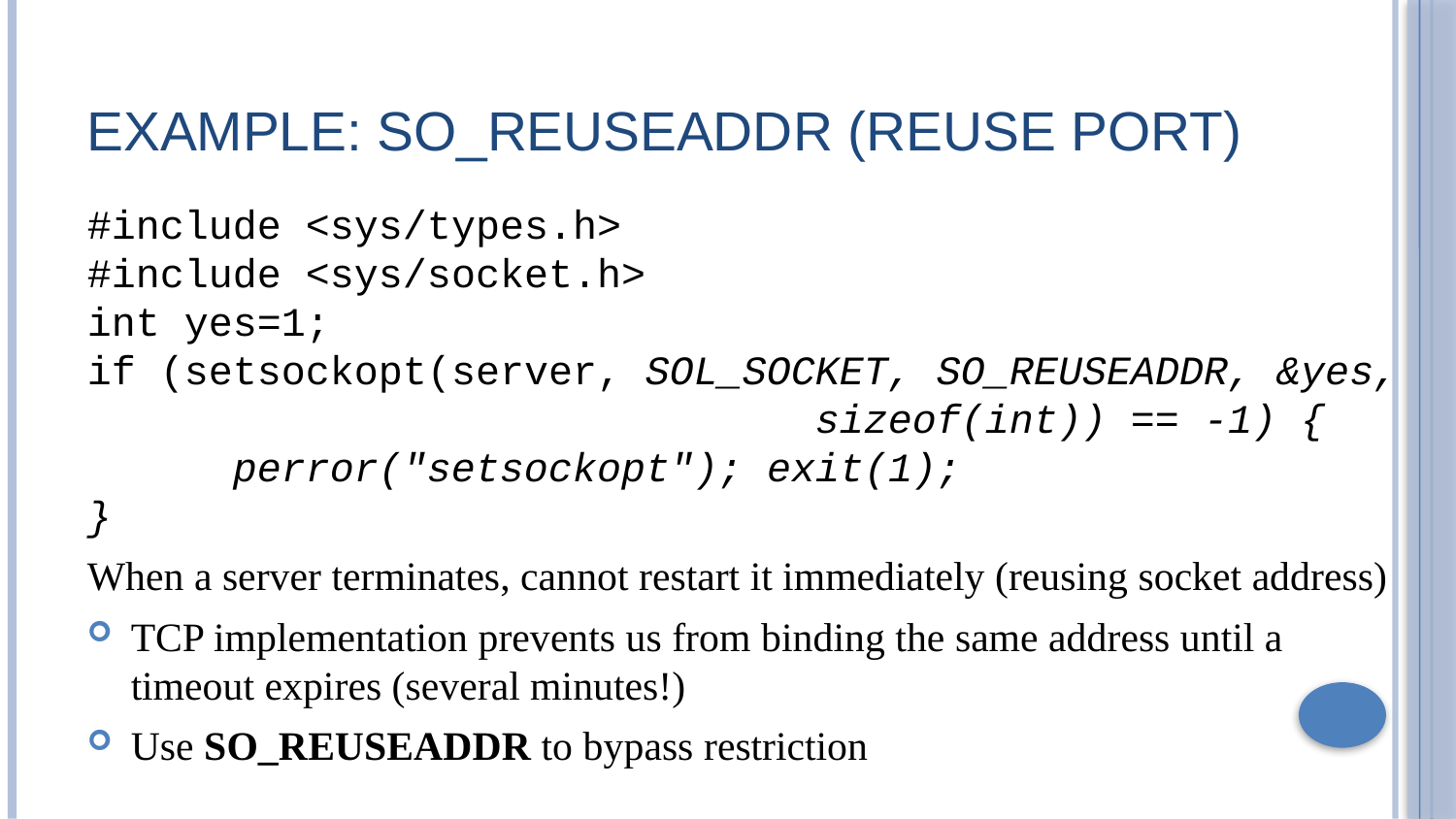

# Example: SO_REUSEADDR (Reuse Port)
#include <sys/types.h>
#include <sys/socket.h>
int yes=1;
if (setsockopt(server, SOL_SOCKET, SO_REUSEADDR, &yes,
					sizeof(int)) == -1) {
	perror("setsockopt"); exit(1);
}
When a server terminates, cannot restart it immediately (reusing socket address)
TCP implementation prevents us from binding the same address until a timeout expires (several minutes!)
Use SO_REUSEADDR to bypass restriction